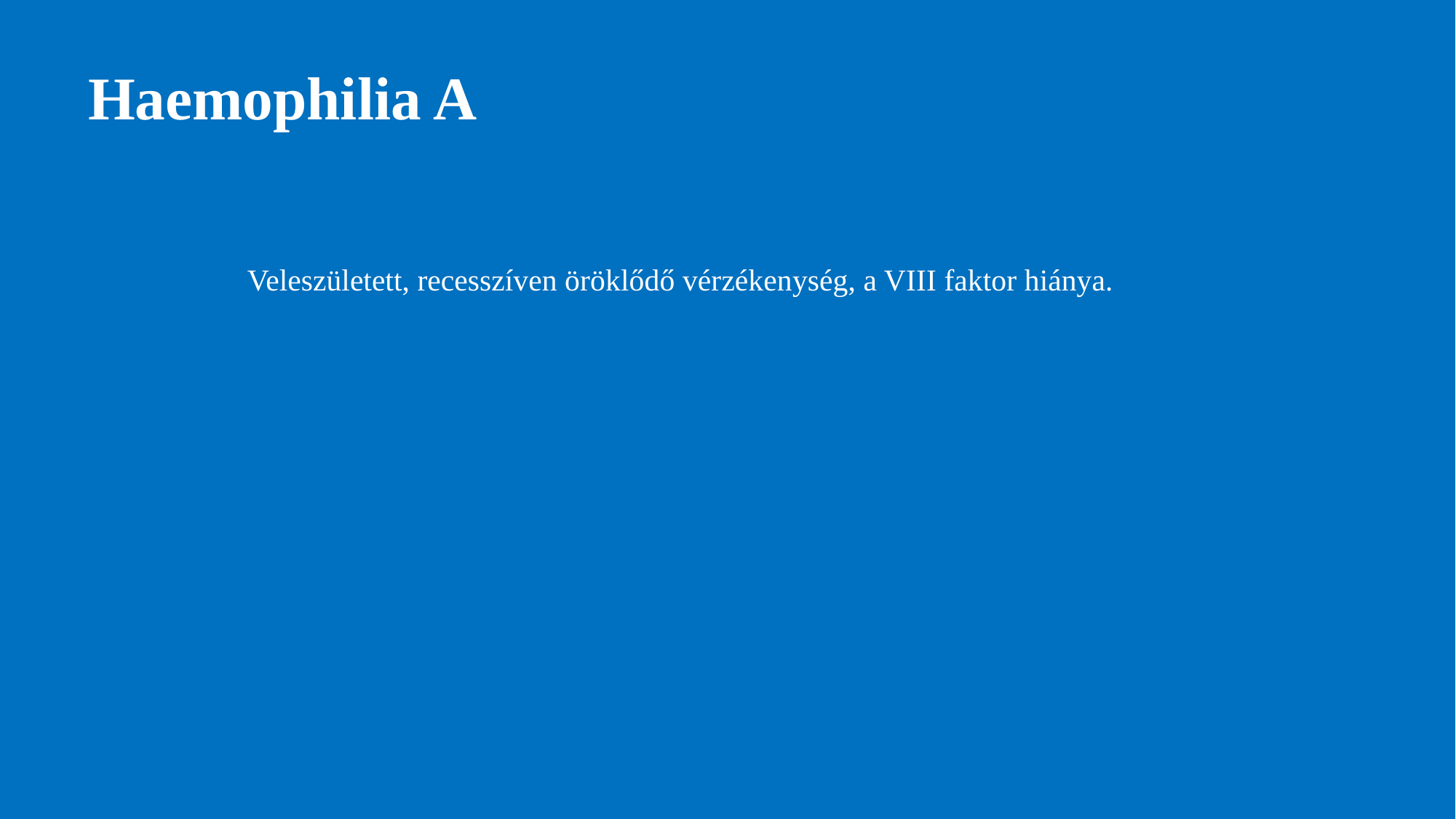

# Haemophilia A
Veleszületett, recesszíven öröklődő vérzékenység, a VIII faktor hiánya.